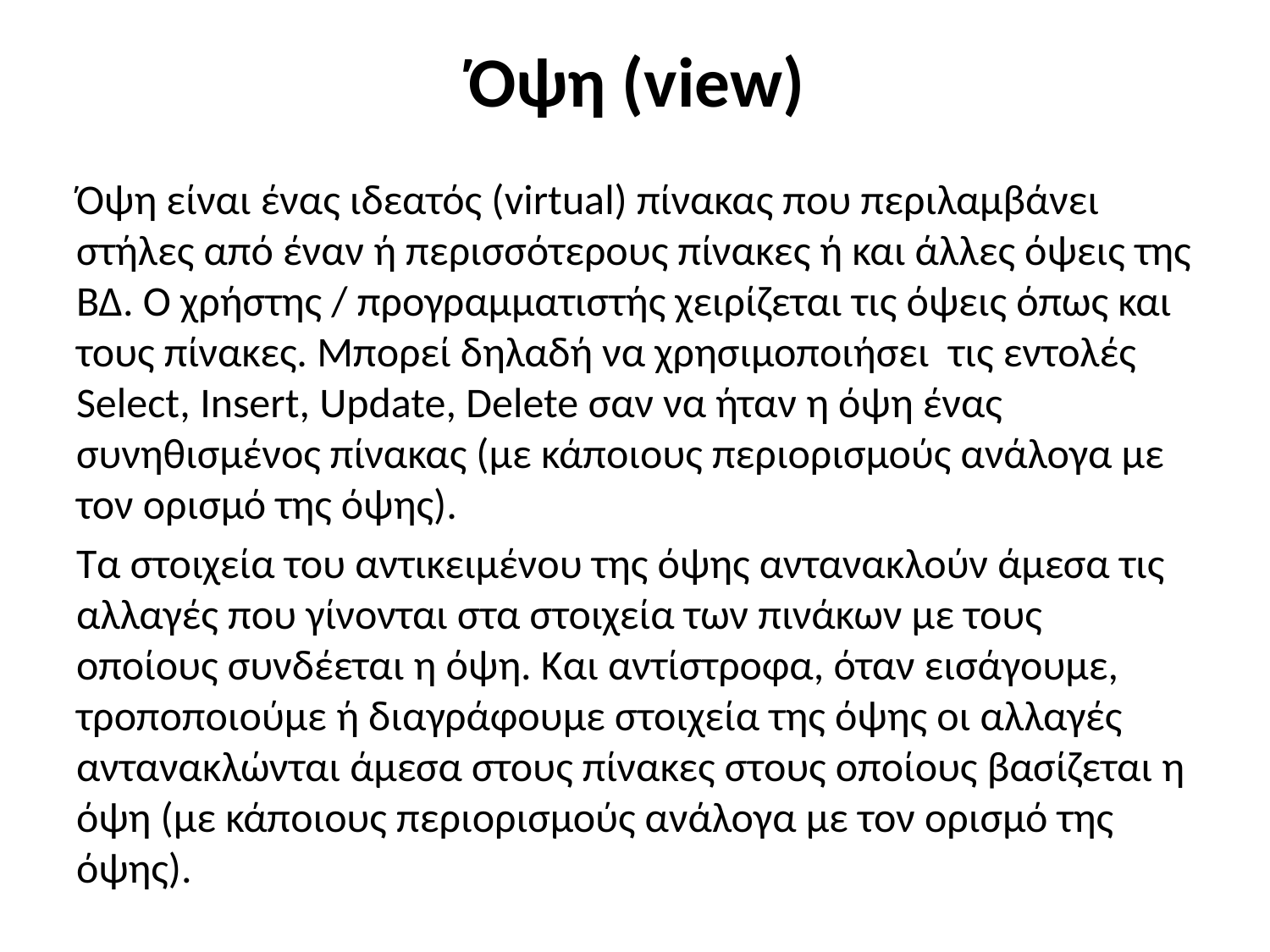

# Όψη (view)
Όψη είναι ένας ιδεατός (virtual) πίνακας που περιλαμβάνει στήλες από έναν ή περισσότερους πίνακες ή και άλλες όψεις της ΒΔ. Ο χρήστης / προγραμματιστής χειρίζεται τις όψεις όπως και τους πίνακες. Μπορεί δηλαδή να χρησιμοποιήσει  τις εντολές Select, Insert, Update, Delete σαν να ήταν η όψη ένας συνηθισμένος πίνακας (με κάποιους περιορισμούς ανάλογα με τον ορισμό της όψης).
Τα στοιχεία του αντικειμένου της όψης αντανακλούν άμεσα τις αλλαγές που γίνονται στα στοιχεία των πινάκων με τους οποίους συνδέεται η όψη. Και αντίστροφα, όταν εισάγουμε, τροποποιούμε ή διαγράφουμε στοιχεία της όψης οι αλλαγές αντανακλώνται άμεσα στους πίνακες στους οποίους βασίζεται η όψη (με κάποιους περιορισμούς ανάλογα με τον ορισμό της όψης).